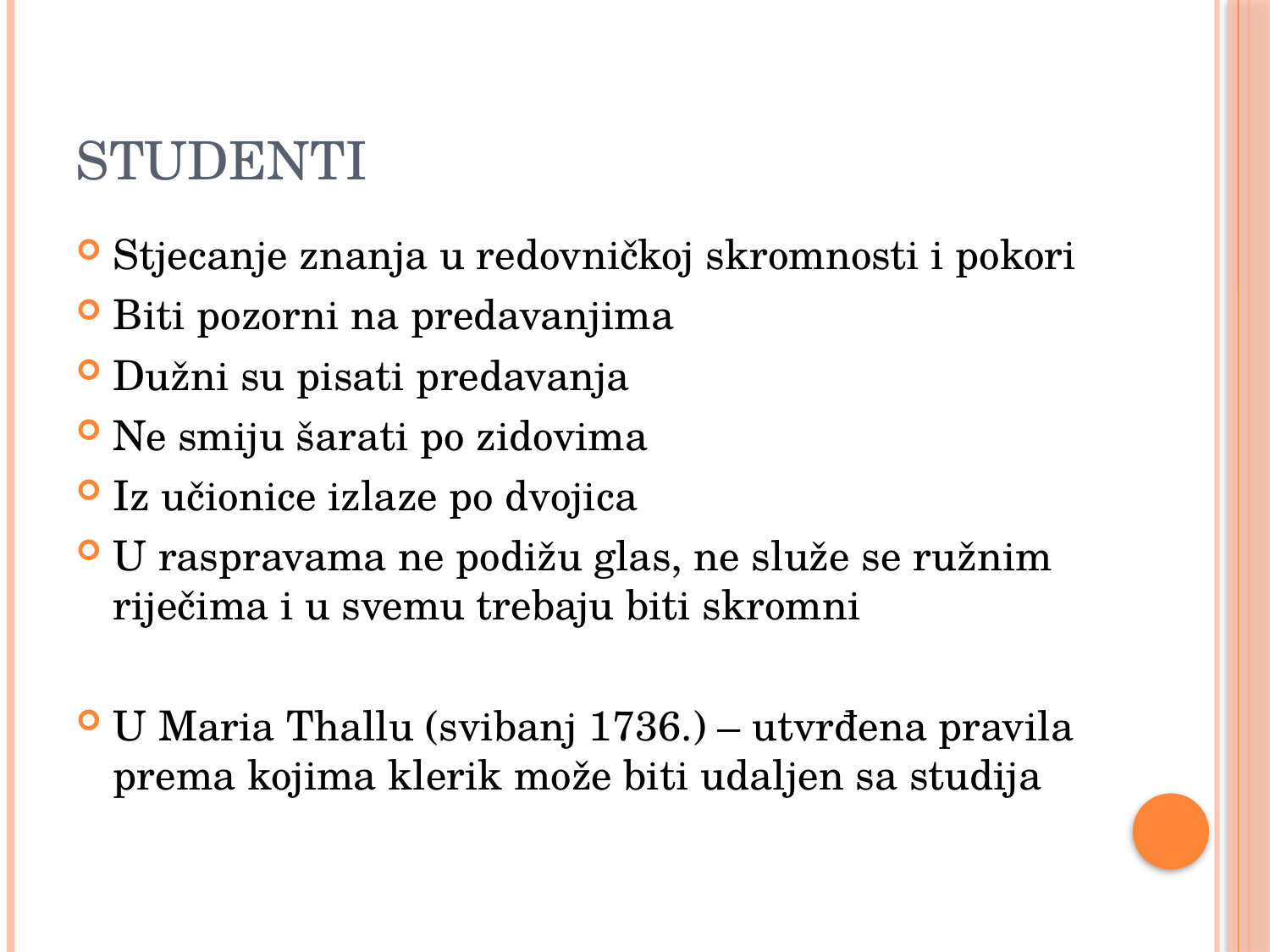

# studenti
Stjecanje znanja u redovničkoj skromnosti i pokori
Biti pozorni na predavanjima
Dužni su pisati predavanja
Ne smiju šarati po zidovima
Iz učionice izlaze po dvojica
U raspravama ne podižu glas, ne služe se ružnim riječima i u svemu trebaju biti skromni

U Maria Thallu (svibanj 1736.) – utvrđena pravila prema kojima klerik može biti udaljen sa studija